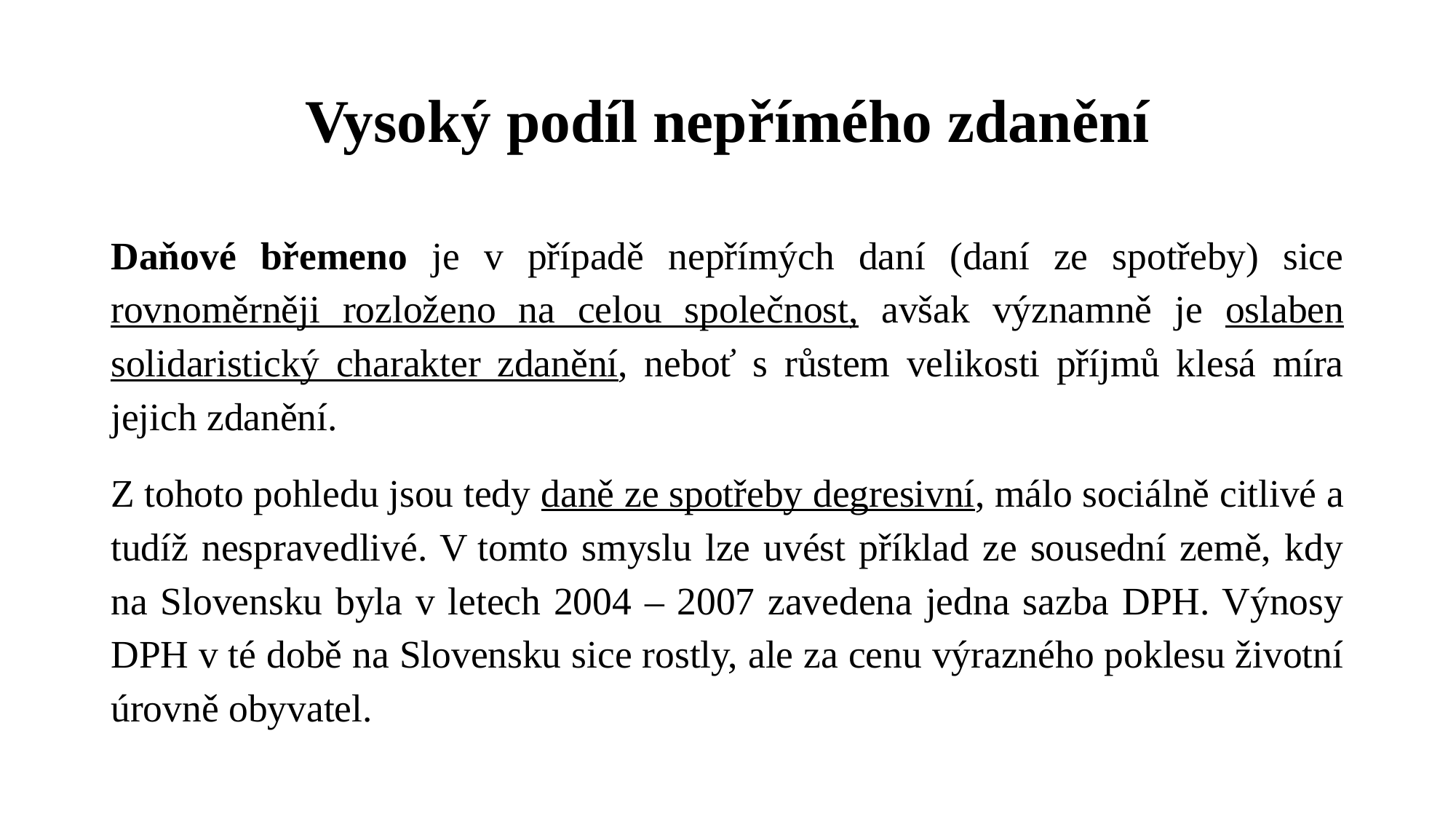

# Vysoký podíl nepřímého zdanění
Daňové břemeno je v případě nepřímých daní (daní ze spotřeby) sice rovnoměrněji rozloženo na celou společnost, avšak významně je oslaben solidaristický charakter zdanění, neboť s růstem velikosti příjmů klesá míra jejich zdanění.
Z tohoto pohledu jsou tedy daně ze spotřeby degresivní, málo sociálně citlivé a tudíž nespravedlivé. V tomto smyslu lze uvést příklad ze sousední země, kdy na Slovensku byla v letech 2004 – 2007 zavedena jedna sazba DPH. Výnosy DPH v té době na Slovensku sice rostly, ale za cenu výrazného poklesu životní úrovně obyvatel.